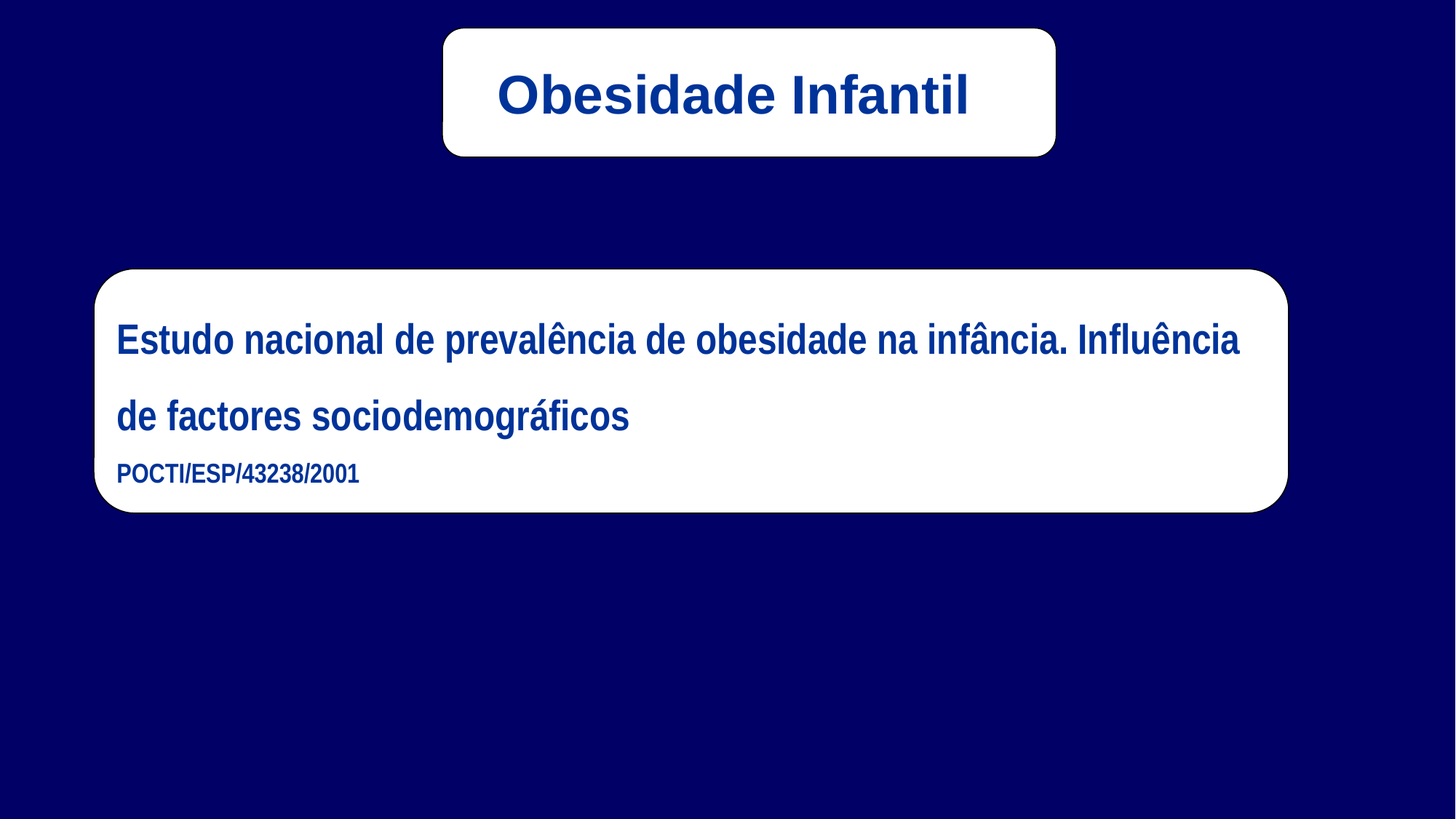

Obesidade Infantil
Estudo nacional de prevalência de obesidade na infância. Influência de factores sociodemográficos
POCTI/ESP/43238/2001